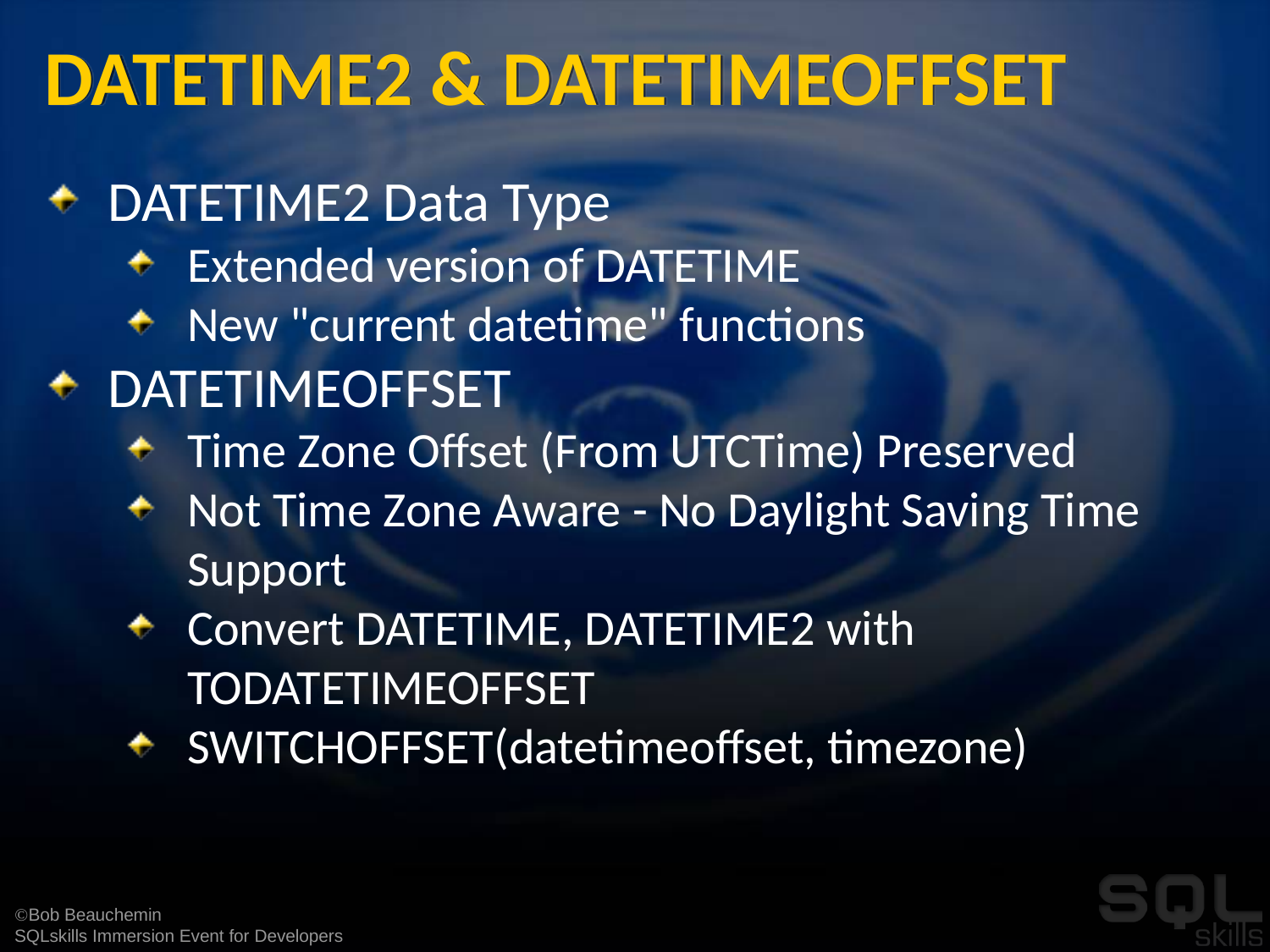

# DATETIME2 & DATETIMEOFFSET
DATETIME2 Data Type
Extended version of DATETIME
New "current datetime" functions
DATETIMEOFFSET
Time Zone Offset (From UTCTime) Preserved
Not Time Zone Aware - No Daylight Saving Time Support
Convert DATETIME, DATETIME2 with TODATETIMEOFFSET
SWITCHOFFSET(datetimeoffset, timezone)